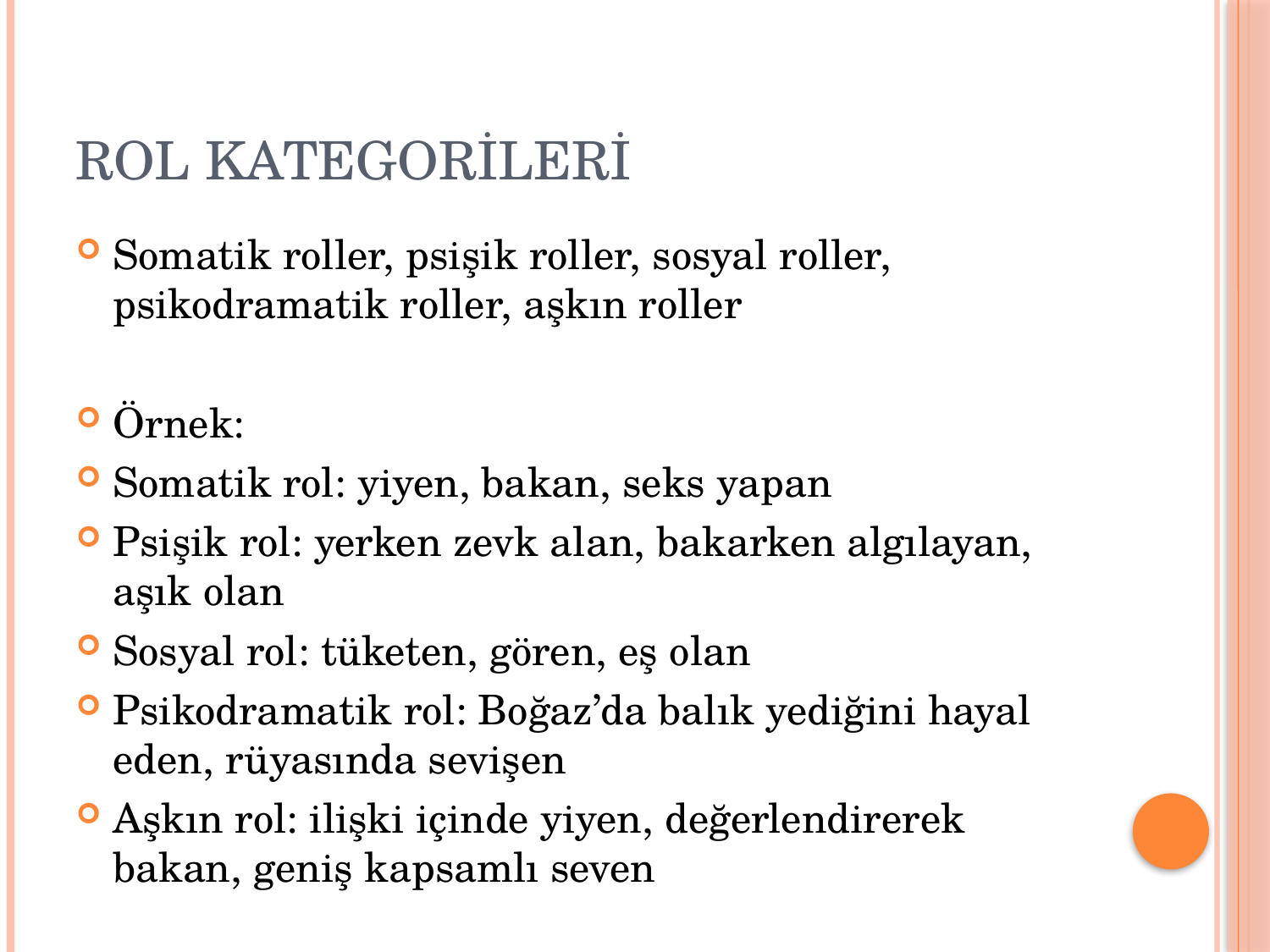

# Rol kategorileri
Somatik roller, psişik roller, sosyal roller, psikodramatik roller, aşkın roller

Örnek:
Somatik rol: yiyen, bakan, seks yapan
Psişik rol: yerken zevk alan, bakarken algılayan, aşık olan
Sosyal rol: tüketen, gören, eş olan
Psikodramatik rol: Boğaz’da balık yediğini hayal eden, rüyasında sevişen
Aşkın rol: ilişki içinde yiyen, değerlendirerek bakan, geniş kapsamlı seven